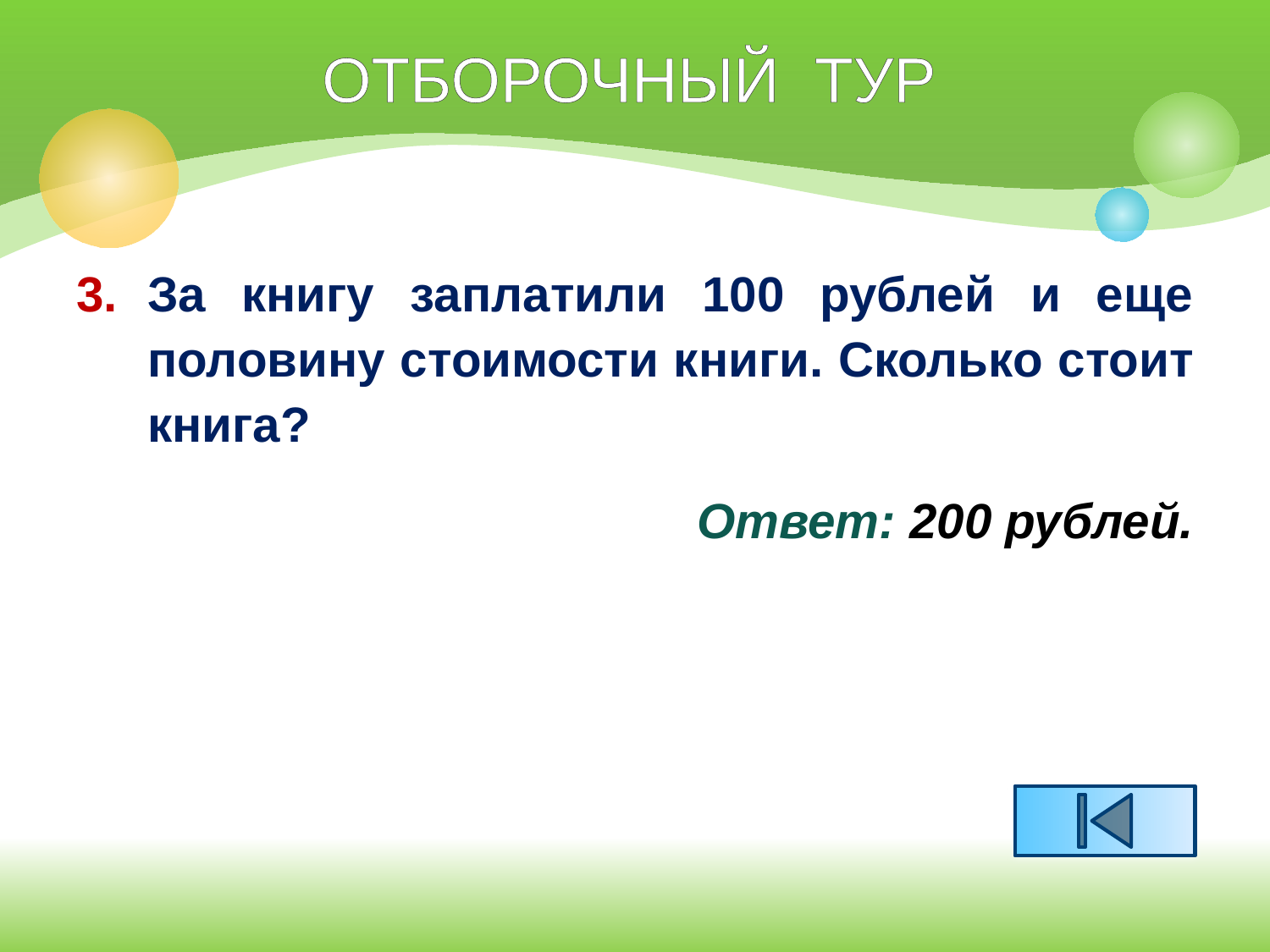

ОТБОРОЧНЫЙ  ТУР
За книгу заплатили 100 рублей и еще половину стоимости книги. Сколько стоит книга?
Ответ: 200 рублей.